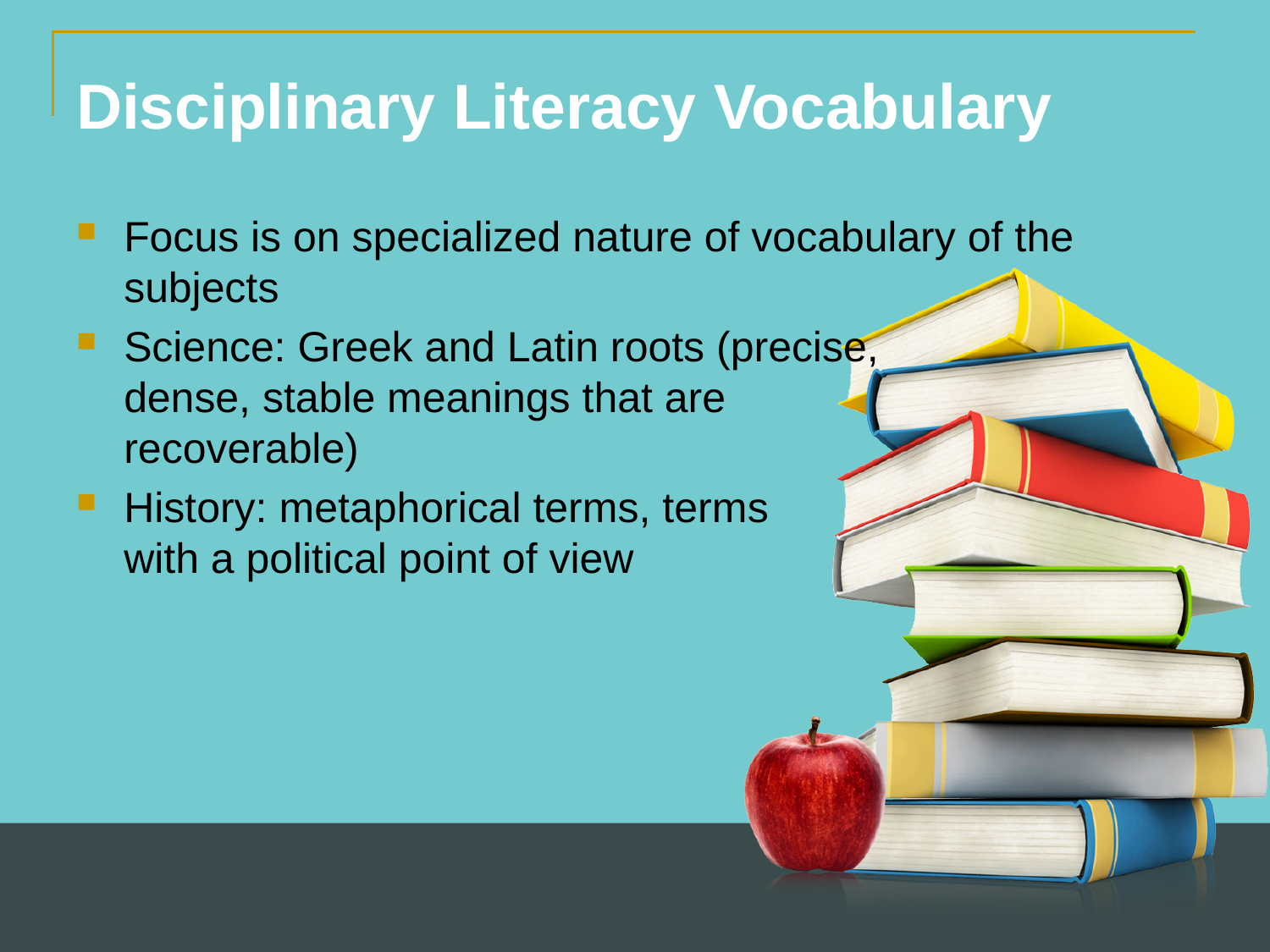

Disciplinary Literacy Vocabulary

Focus is on specialized nature of vocabulary of the subjects
Science: Greek and Latin roots (precise,                 dense, stable meanings that are                  recoverable)
History: metaphorical terms, terms                              with a political point of view